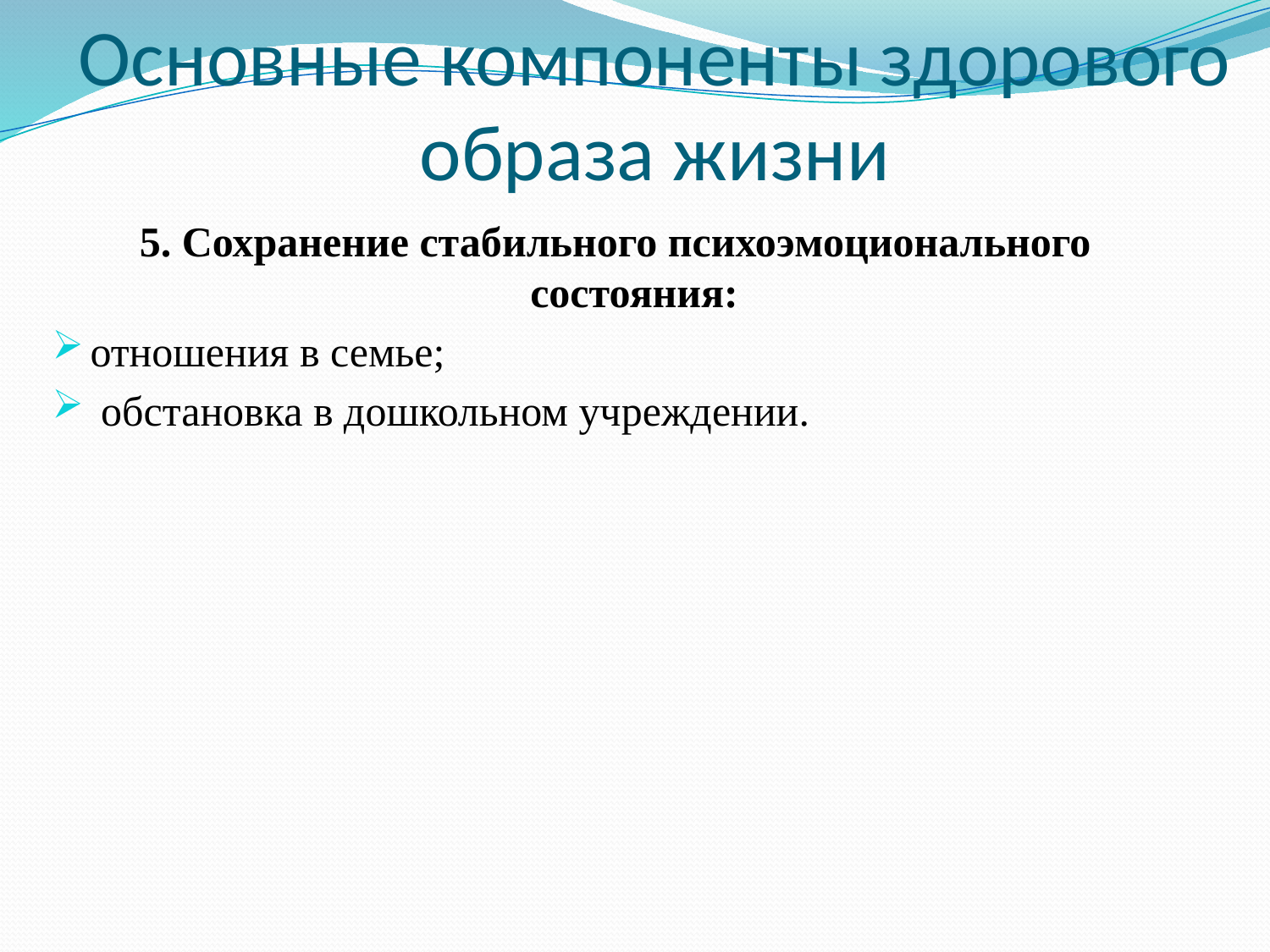

Основные компоненты здорового образа жизни

5. Сохранение стабильного психоэмоционального состояния:
отношения в семье;
 обстановка в дошкольном учреждении.